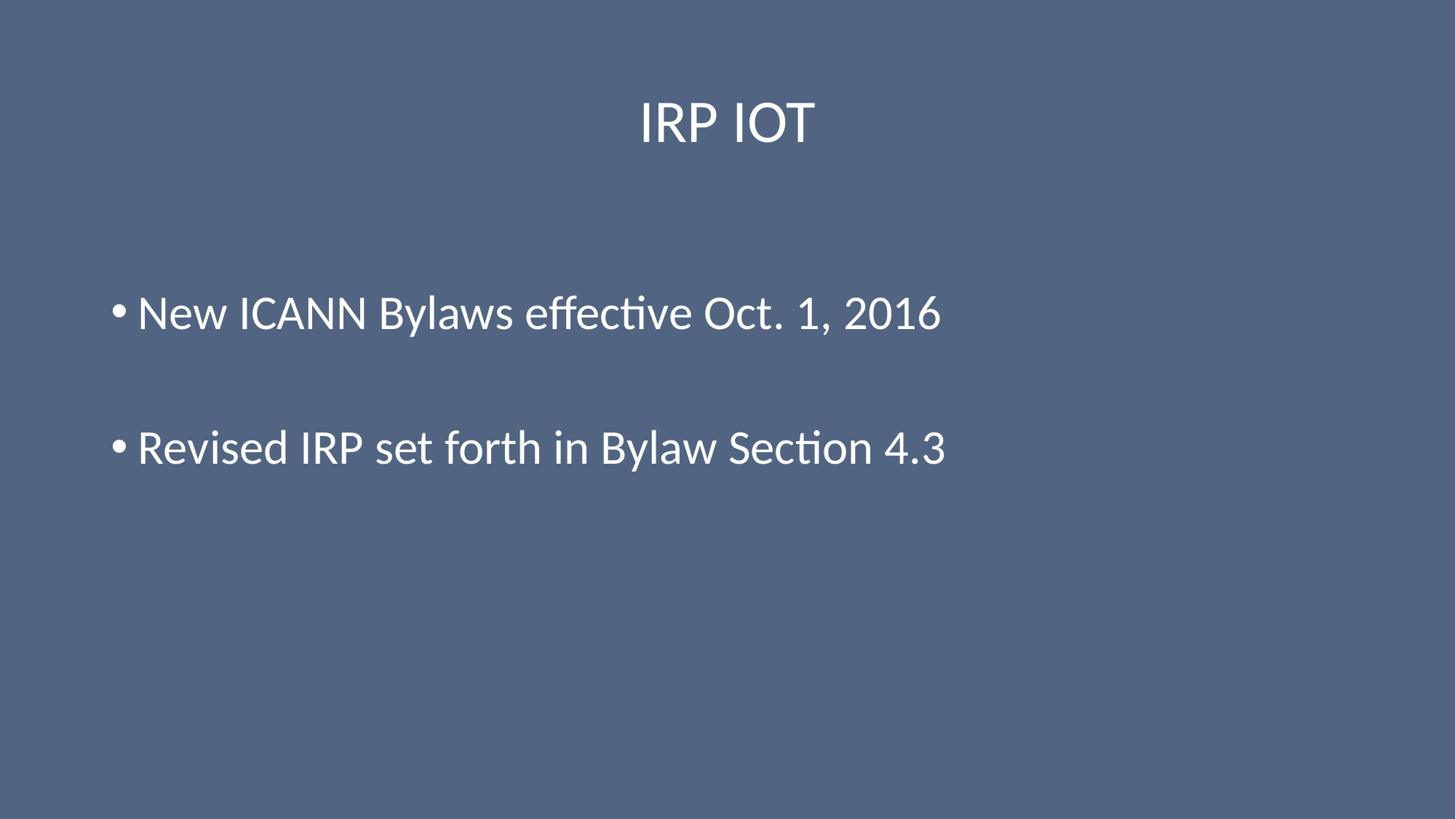

# IRP IOT
New ICANN Bylaws effective Oct. 1, 2016

Revised IRP set forth in Bylaw Section 4.3